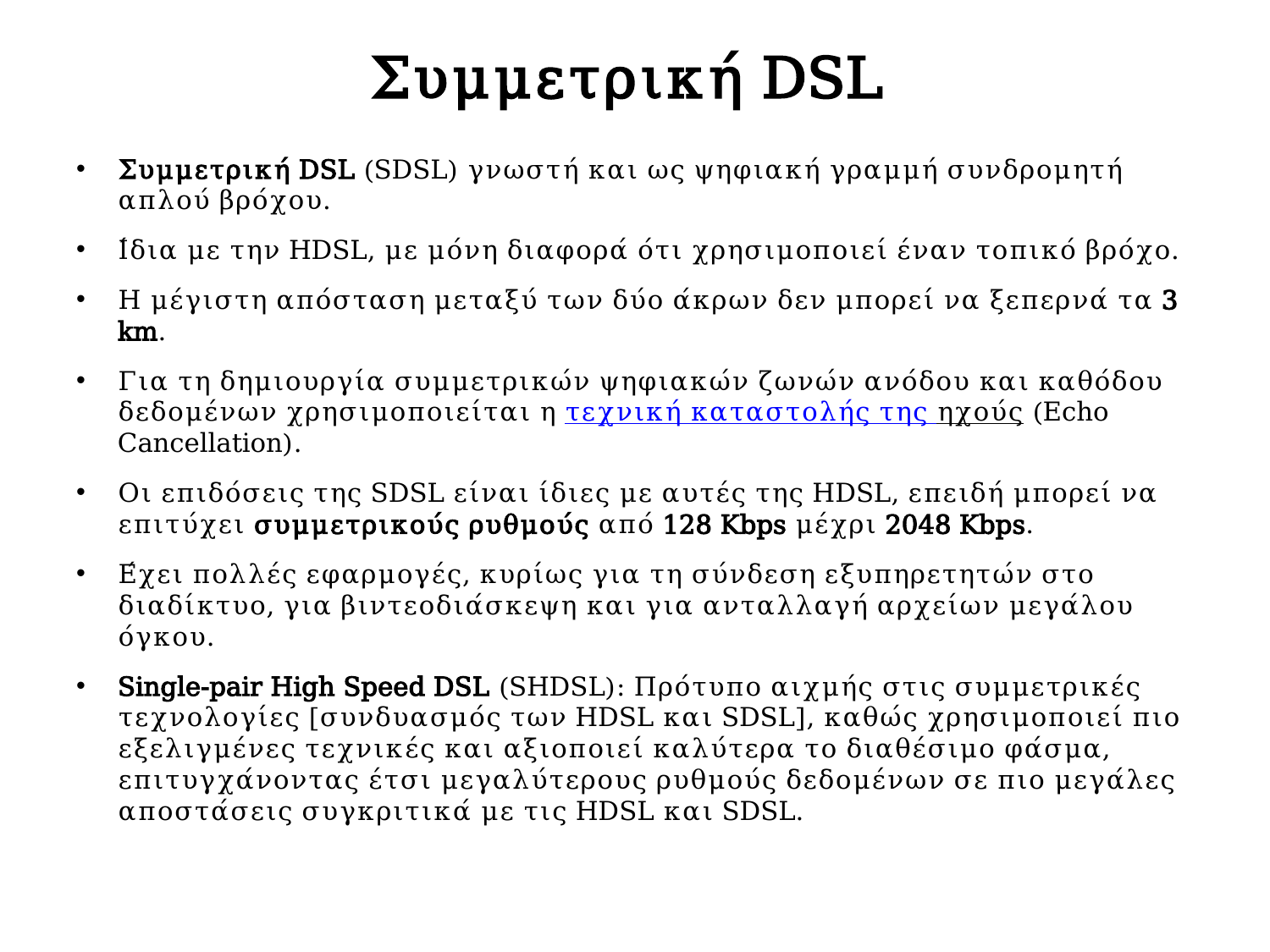

# Συμμετρική DSL
Συμμετρική DSL (SDSL) γνωστή και ως ψηφιακή γραμμή συνδρομητή απλού βρόχου.
Ίδια με την HDSL, με μόνη διαφορά ότι χρησιμοποιεί έναν τοπικό βρόχο.
Η μέγιστη απόσταση μεταξύ των δύο άκρων δεν μπορεί να ξεπερνά τα 3 km.
Για τη δημιουργία συμμετρικών ψηφιακών ζωνών ανόδου και καθόδου δεδομένων χρησιμοποιείται η τεχνική καταστολής της ηχούς (Echo Cancellation).
Οι επιδόσεις της SDSL είναι ίδιες με αυτές της HDSL, επειδή μπορεί να επιτύχει συμμετρικούς ρυθμούς από 128 Kbps μέχρι 2048 Kbps.
Έχει πολλές εφαρμογές, κυρίως για τη σύνδεση εξυπηρετητών στο διαδίκτυο, για βιντεοδιάσκεψη και για ανταλλαγή αρχείων μεγάλου όγκου.
Single-pair High Speed DSL (SHDSL): Πρότυπο αιχμής στις συμμετρικές τεχνολογίες [συνδυασμός των HDSL και SDSL], καθώς χρησιμοποιεί πιο εξελιγμένες τεχνικές και αξιοποιεί καλύτερα το διαθέσιμο φάσμα, επιτυγχάνοντας έτσι μεγαλύτερους ρυθμούς δεδομένων σε πιο μεγάλες αποστάσεις συγκριτικά με τις HDSL και SDSL.